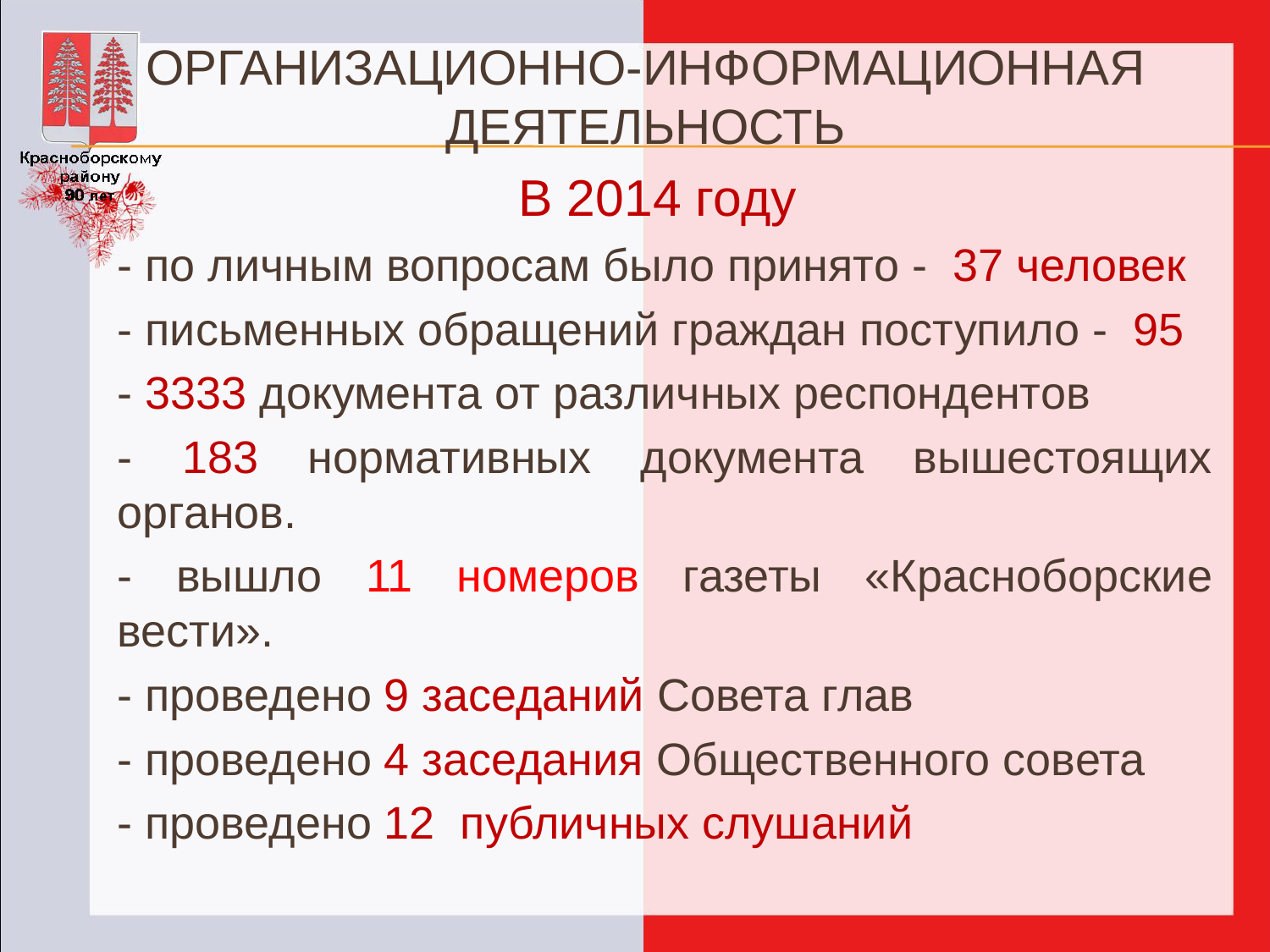

# ОРГАНИЗАЦИОННО-ИНФОРМАЦИОННАЯ ДЕЯТЕЛЬНОСТЬ
В 2014 году
- по личным вопросам было принято -  37 человек
- письменных обращений граждан поступило -  95
- 3333 документа от различных респондентов
- 183 нормативных документа вышестоящих органов.
- вышло 11 номеров газеты «Красноборские вести».
- проведено 9 заседаний Совета глав
- проведено 4 заседания Общественного совета
- проведено 12  публичных слушаний